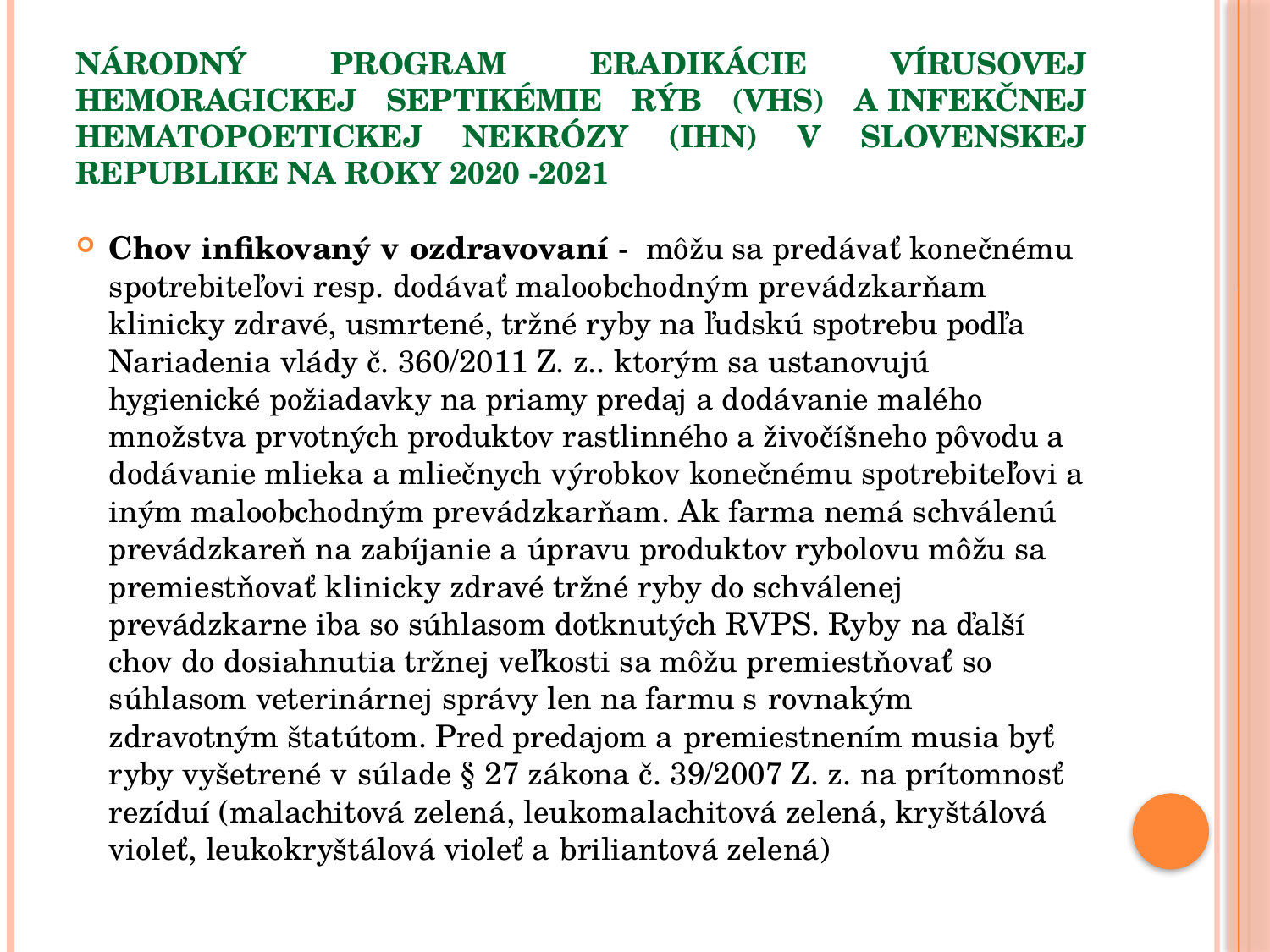

# Národný program eradikácie vírusovej hemoragickej septikémie rýb (VHS) a infekčnej hematopoetickej nekrózy (IHN) v Slovenskej republike na roky 2020 -2021
Chov infikovaný v ozdravovaní -  môžu sa predávať konečnému spotrebiteľovi resp. dodávať maloobchodným prevádzkarňam klinicky zdravé, usmrtené, tržné ryby na ľudskú spotrebu podľa Nariadenia vlády č. 360/2011 Z. z.. ktorým sa ustanovujú hygienické požiadavky na priamy predaj a dodávanie malého množstva prvotných produktov rastlinného a živočíšneho pôvodu a dodávanie mlieka a mliečnych výrobkov konečnému spotrebiteľovi a iným maloobchodným prevádzkarňam. Ak farma nemá schválenú prevádzkareň na zabíjanie a úpravu produktov rybolovu môžu sa premiestňovať klinicky zdravé tržné ryby do schválenej prevádzkarne iba so súhlasom dotknutých RVPS. Ryby na ďalší chov do dosiahnutia tržnej veľkosti sa môžu premiestňovať so súhlasom veterinárnej správy len na farmu s rovnakým zdravotným štatútom. Pred predajom a premiestnením musia byť ryby vyšetrené v súlade § 27 zákona č. 39/2007 Z. z. na prítomnosť rezíduí (malachitová zelená, leukomalachitová zelená, kryštálová violeť, leukokryštálová violeť a briliantová zelená)